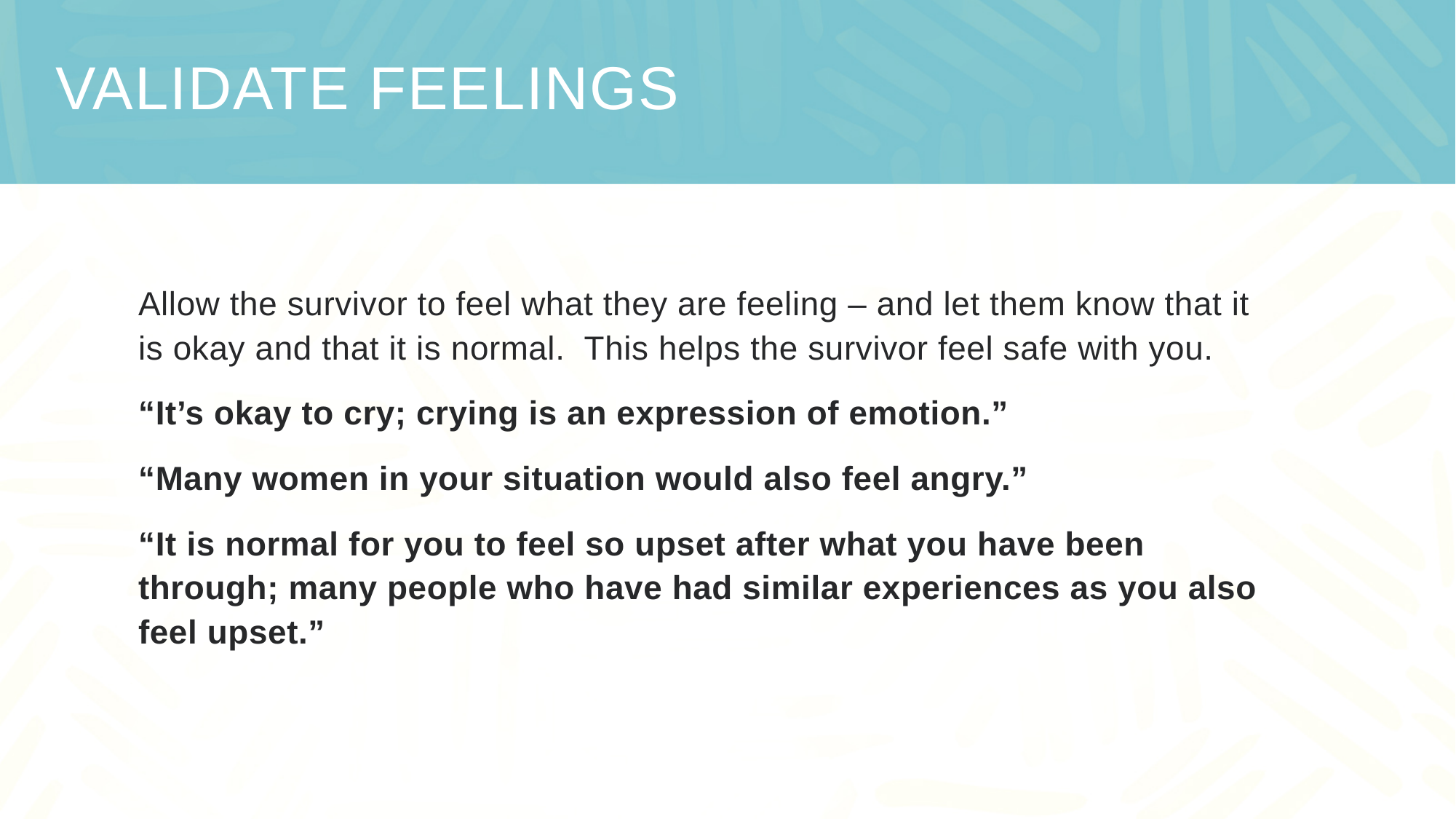

# Validate feelings
Allow the survivor to feel what they are feeling – and let them know that it is okay and that it is normal.  This helps the survivor feel safe with you.
“It’s okay to cry; crying is an expression of emotion.”
“Many women in your situation would also feel angry.”
“It is normal for you to feel so upset after what you have been through; many people who have had similar experiences as you also feel upset.”